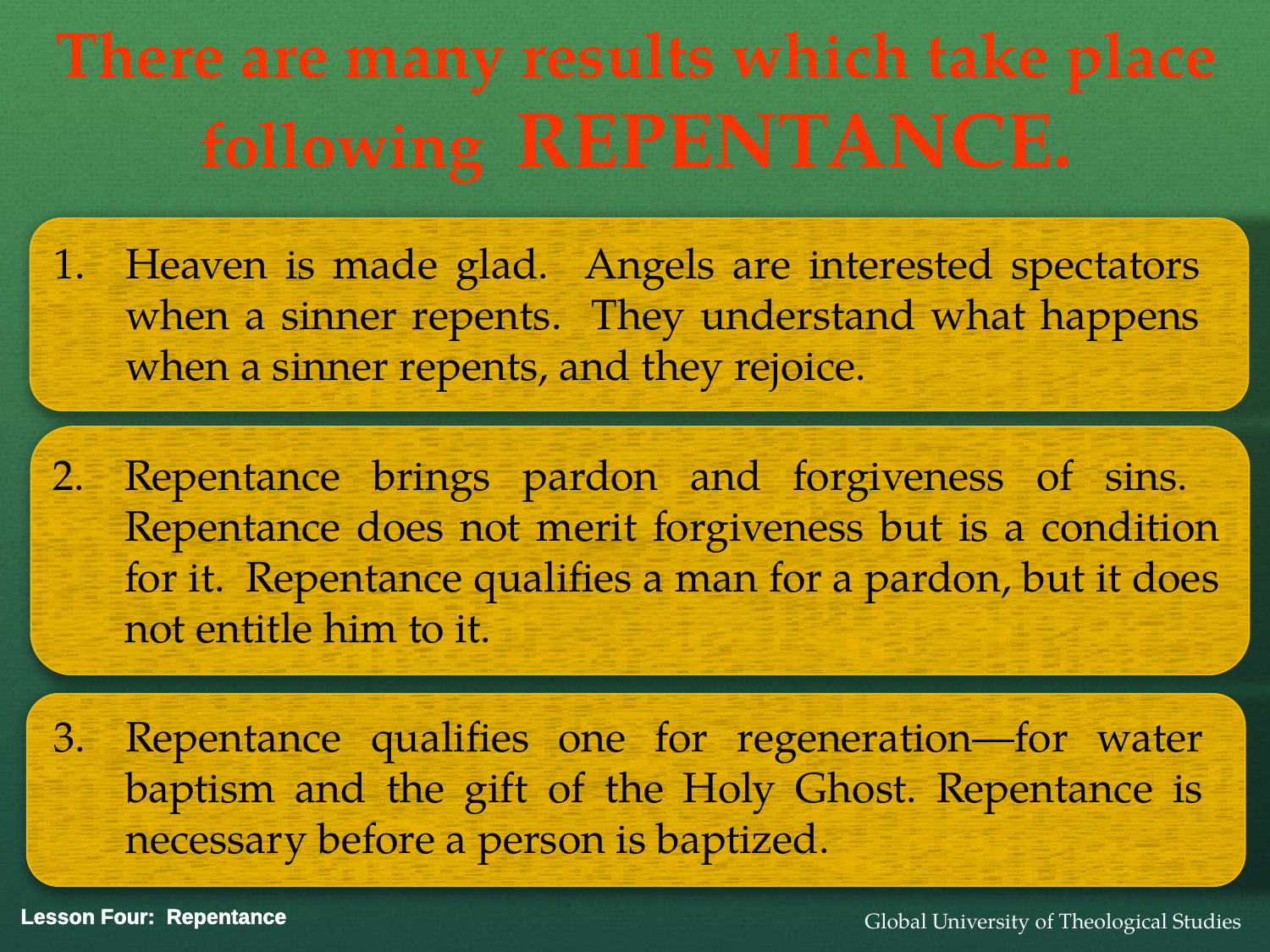

There are many results which take place following  REPENTANCE.

Heaven is made glad.  Angels are interested spectators when a sinner repents.  They understand what happens when a sinner repents, and they rejoice.

Repentance brings pardon and forgiveness of sins.  Repentance does not merit forgiveness but is a condition for it.  Repentance qualifies a man for a pardon, but it does not entitle him to it.

Repentance qualifies one for regeneration—for water baptism and the gift of the Holy Ghost. Repentance is necessary before a person is baptized.
Global University of Theological Studies
Lesson Four:  Repentance